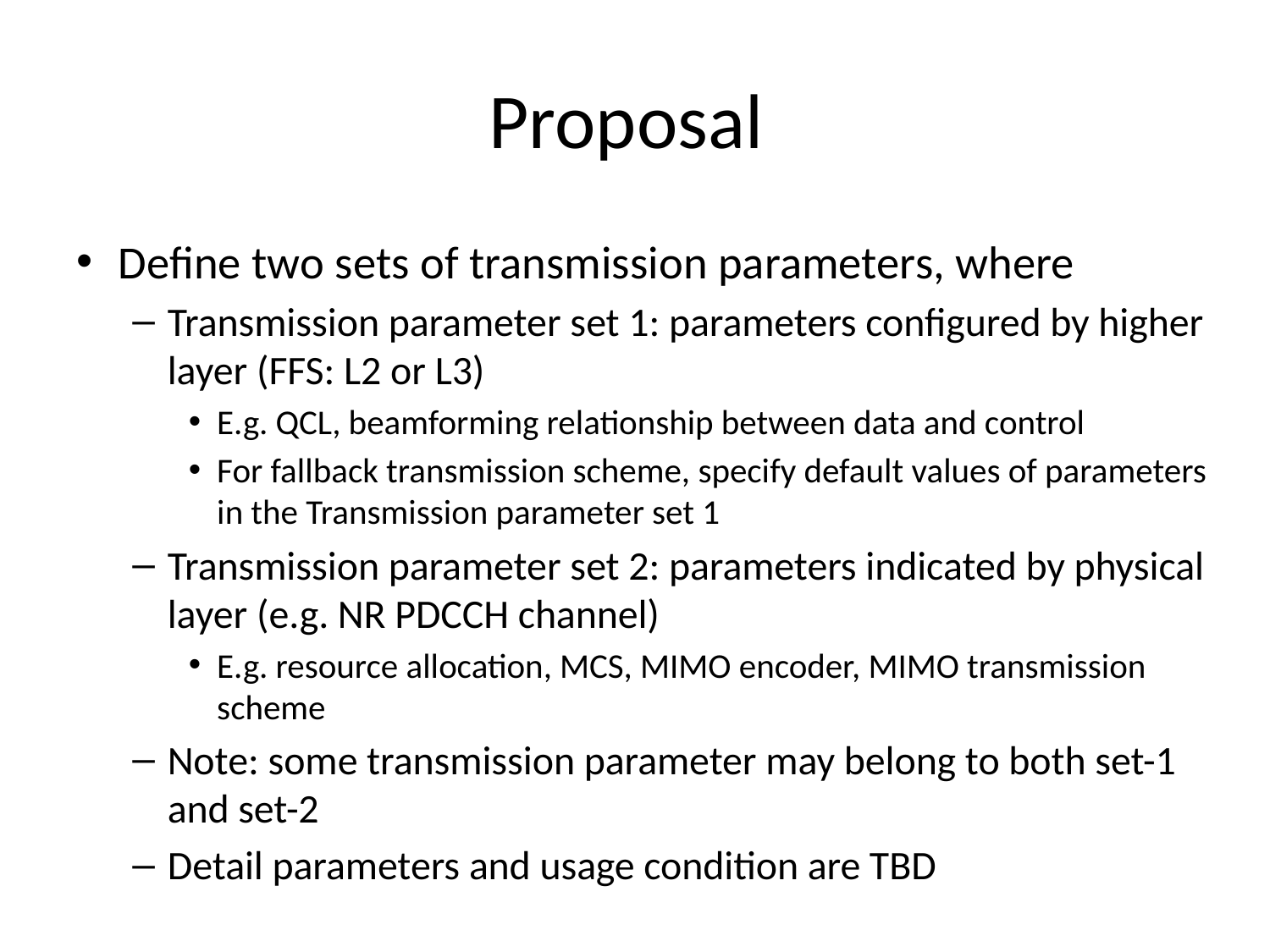

# Proposal
Define two sets of transmission parameters, where
Transmission parameter set 1: parameters configured by higher layer (FFS: L2 or L3)
E.g. QCL, beamforming relationship between data and control
For fallback transmission scheme, specify default values of parameters in the Transmission parameter set 1
Transmission parameter set 2: parameters indicated by physical layer (e.g. NR PDCCH channel)
E.g. resource allocation, MCS, MIMO encoder, MIMO transmission scheme
Note: some transmission parameter may belong to both set-1 and set-2
Detail parameters and usage condition are TBD